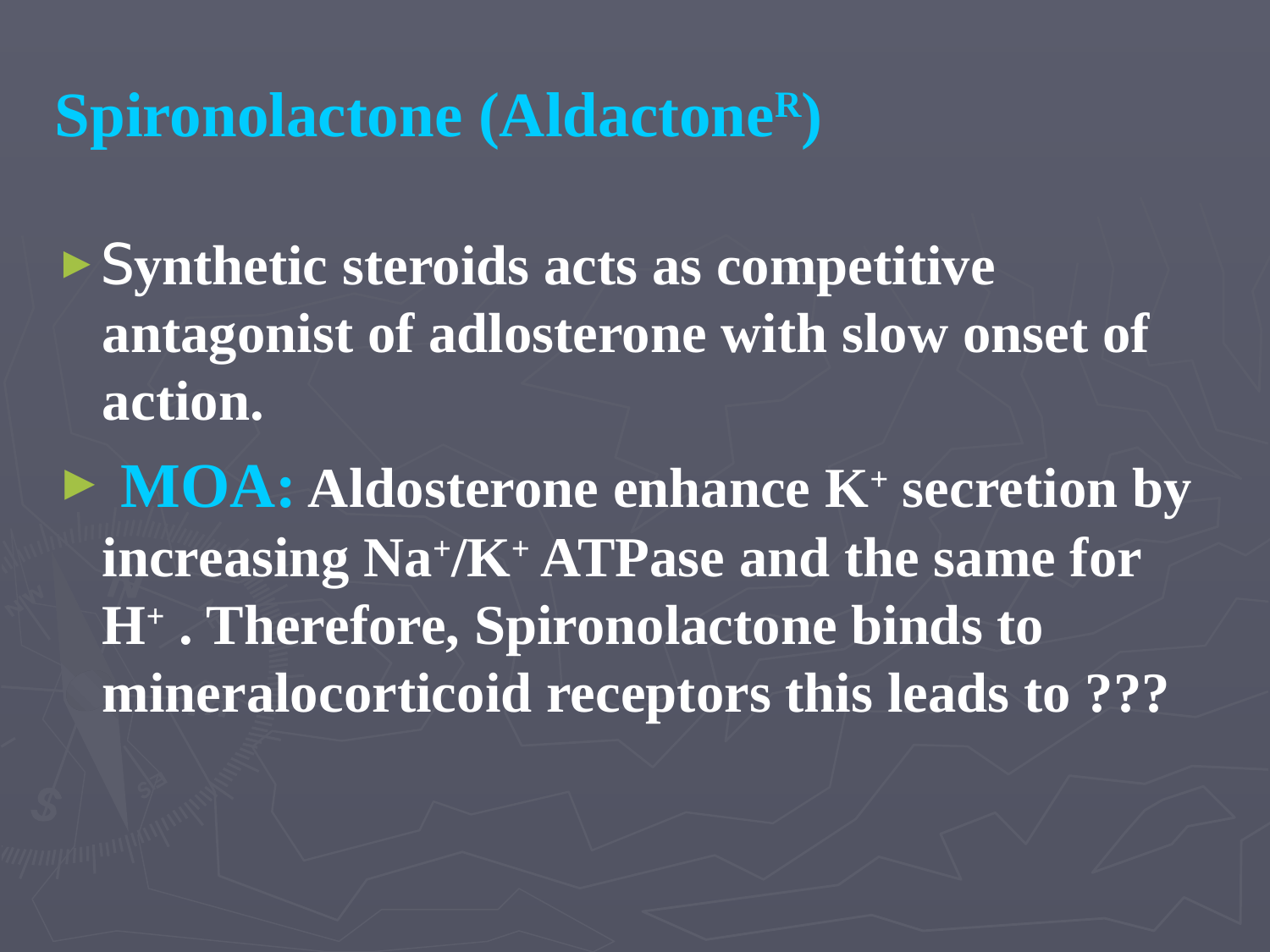

# Spironolactone (AldactoneR)
Synthetic steroids acts as competitive antagonist of adlosterone with slow onset of action.
 MOA: Aldosterone enhance K+ secretion by increasing Na+/K+ ATPase and the same for H+ . Therefore, Spironolactone binds to mineralocorticoid receptors this leads to ???